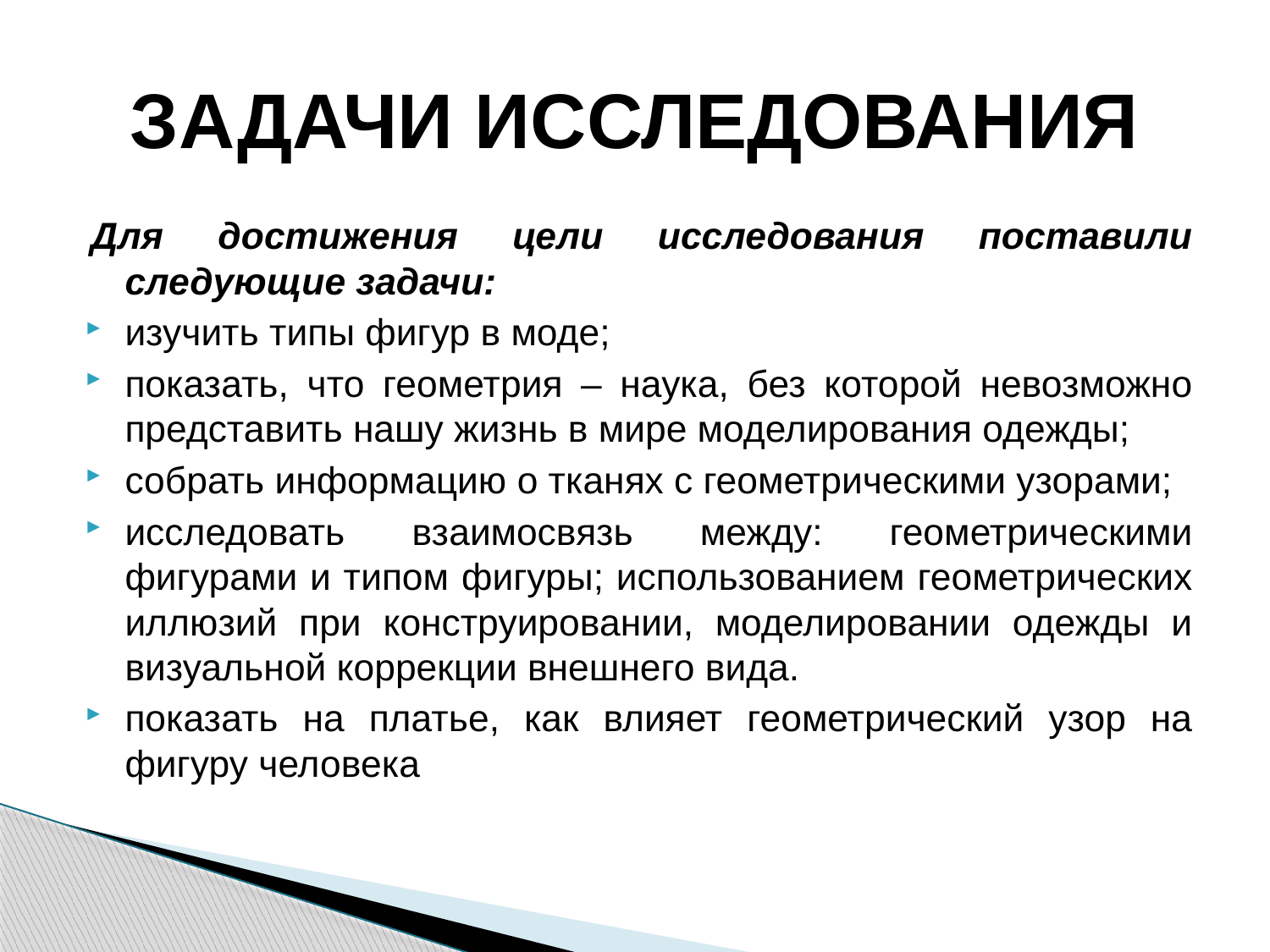

# ЗАДАЧИ ИССЛЕДОВАНИЯ
Для достижения цели исследования поставили следующие задачи:
изучить типы фигур в моде;
показать, что геометрия – наука, без которой невозможно представить нашу жизнь в мире моделирования одежды;
собрать информацию о тканях с геометрическими узорами;
исследовать взаимосвязь между: геометрическими фигурами и типом фигуры; использованием геометрических иллюзий при конструировании, моделировании одежды и визуальной коррекции внешнего вида.
показать на платье, как влияет геометрический узор на фигуру человека